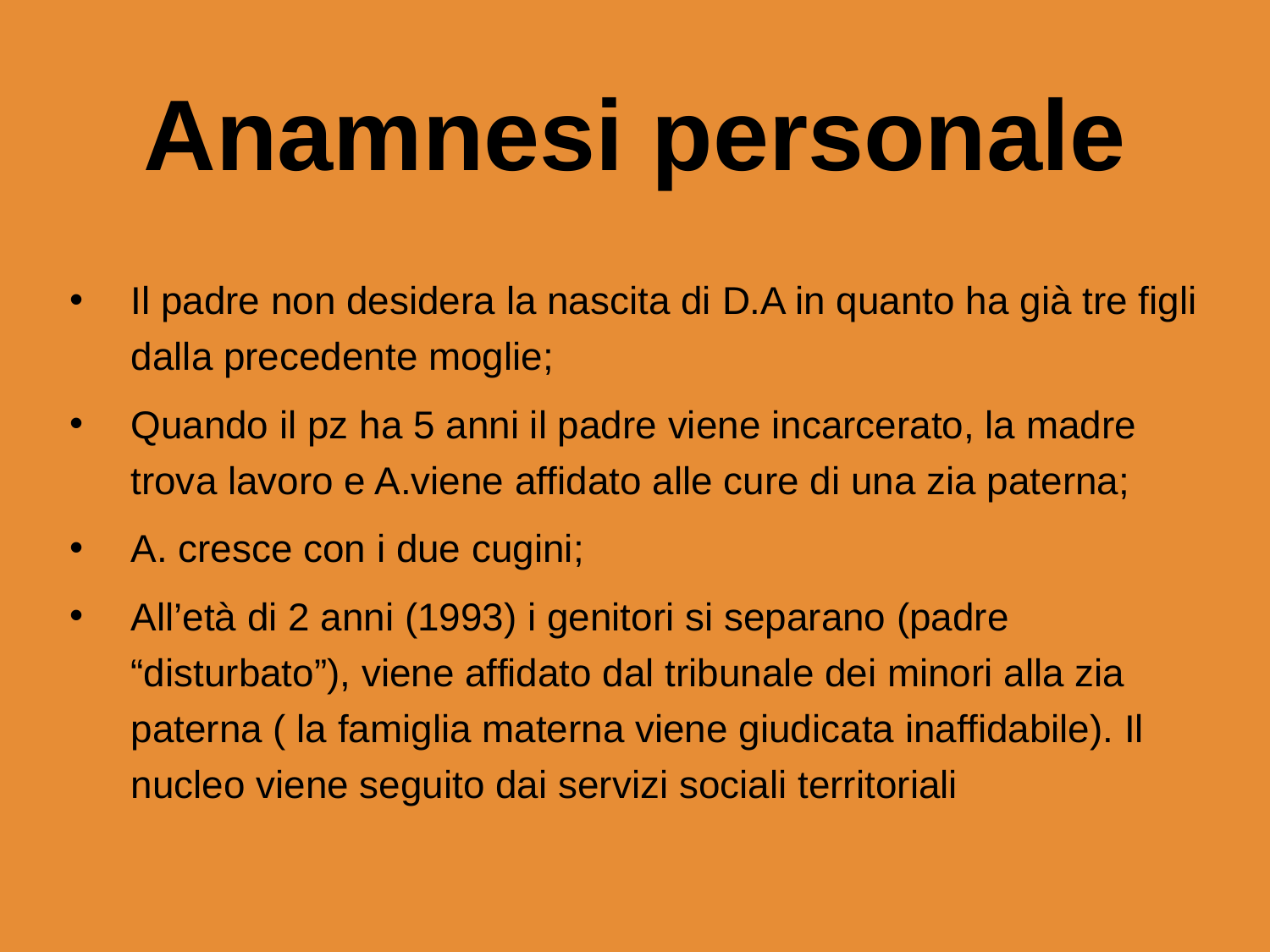

# Anamnesi personale
Il padre non desidera la nascita di D.A in quanto ha già tre figli dalla precedente moglie;
Quando il pz ha 5 anni il padre viene incarcerato, la madre trova lavoro e A.viene affidato alle cure di una zia paterna;
A. cresce con i due cugini;
All’età di 2 anni (1993) i genitori si separano (padre “disturbato”), viene affidato dal tribunale dei minori alla zia paterna ( la famiglia materna viene giudicata inaffidabile). Il nucleo viene seguito dai servizi sociali territoriali